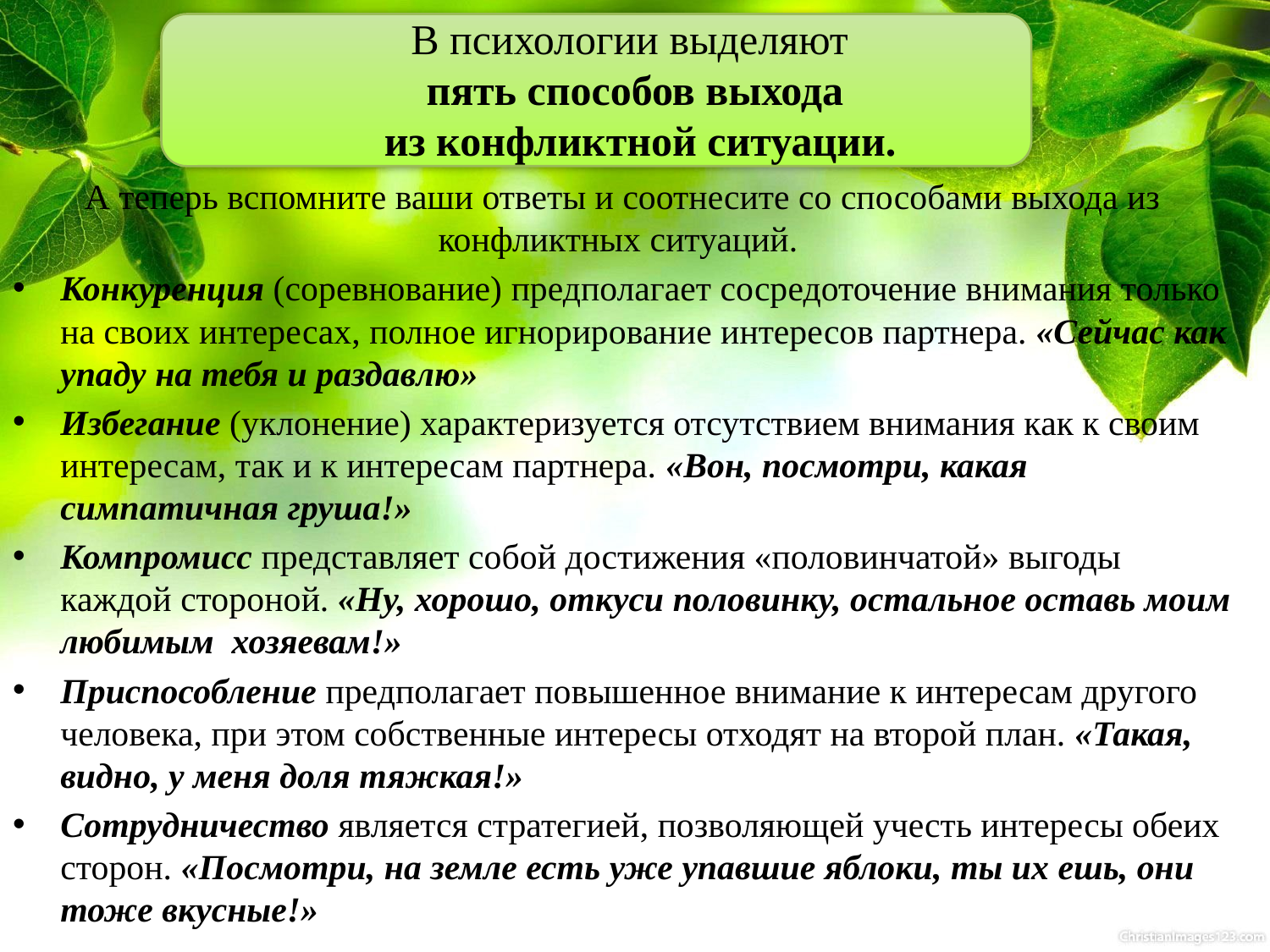

# В психологии выделяют пять способов выхода из конфликтной ситуации.

А теперь вспомните ваши ответы и соотнесите со способами выхода из конфликтных ситуаций.
Конкуренция (соревнование) предполагает сосредоточение внимания только на своих интересах, полное игнорирование интересов партнера. «Сейчас как упаду на тебя и раздавлю»
Избегание (уклонение) характеризуется отсутствием внимания как к своим интересам, так и к интересам партнера. «Вон, посмотри, какая симпатичная груша!»
Компромисс представляет собой достижения «половинчатой» выгоды каждой стороной. «Ну, хорошо, откуси половинку, остальное оставь моим любимым  хозяевам!»
Приспособление предполагает повышенное внимание к интересам другого человека, при этом собственные интересы отходят на второй план. «Такая, видно, у меня доля тяжкая!»
Сотрудничество является стратегией, позволяющей учесть интересы обеих сторон. «Посмотри, на земле есть уже упавшие яблоки, ты их ешь, они тоже вкусные!»